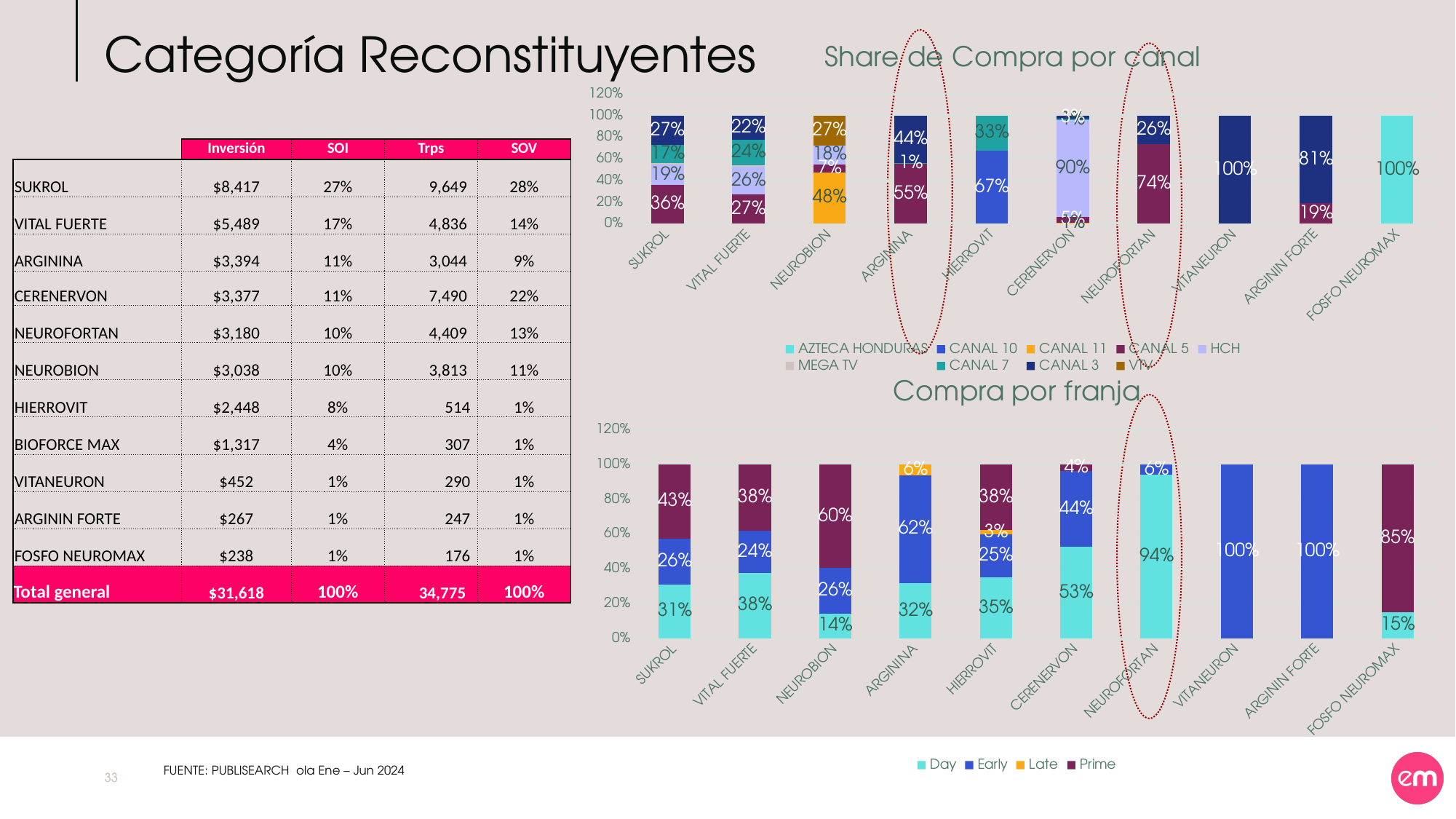

# Categoría Reconstituyentes

### Chart: Share de Compra por canal

| Category | AZTECA HONDURAS | CANAL 10 | CANAL 11 | CANAL 5 | HCH | MEGA TV | CANAL 7 | CANAL 3 | VTV |
|---|---|---|---|---|---|---|---|---|---|
| SUKROL | None | None | None | 0.35855497881237014 | 0.18772511758383456 | 0.017343177035482632 | 0.16526610112128778 | 0.2691609342569779 | None |
| VITAL FUERTE | None | None | None | 0.2679250024192039 | 0.258005494602669 | 0.01486414096986404 | 0.2363513794550741 | 0.22158841794875048 | None |
| NEUROBION | None | None | 0.47549295755408283 | 0.07265579162928013 | 0.17671983618485518 | None | None | None | 0.2747579766556676 |
| ARGININA | None | None | None | 0.5540686497343734 | None | None | 0.005499435915242754 | 0.4382421793565488 | None |
| HIERROVIT | None | 0.6748566513308074 | None | None | None | None | 0.3251433486691926 | None | None |
| CERENERVON | None | None | 0.01093125553941876 | 0.05170515664203535 | 0.8978543220345803 | None | 0.008022898685970814 | 0.027199171185855787 | None |
| NEUROFORTAN | None | None | None | 0.7359740277818756 | None | None | None | 0.26402597221812446 | None |
| VITANEURON | None | None | None | None | None | None | None | 1.0 | None |
| ARGININ FORTE | None | None | None | 0.18997340732107 | None | None | None | 0.81002659267893 | None |
| FOSFO NEUROMAX | 1.0 | None | None | None | None | None | None | None | None |
|  | Inversión | SOI | Trps | SOV |
| --- | --- | --- | --- | --- |
| SUKROL | $8,417 | 27% | 9,649 | 28% |
| VITAL FUERTE | $5,489 | 17% | 4,836 | 14% |
| ARGININA | $3,394 | 11% | 3,044 | 9% |
| CERENERVON | $3,377 | 11% | 7,490 | 22% |
| NEUROFORTAN | $3,180 | 10% | 4,409 | 13% |
| NEUROBION | $3,038 | 10% | 3,813 | 11% |
| HIERROVIT | $2,448 | 8% | 514 | 1% |
| BIOFORCE MAX | $1,317 | 4% | 307 | 1% |
| VITANEURON | $452 | 1% | 290 | 1% |
| ARGININ FORTE | $267 | 1% | 247 | 1% |
| FOSFO NEUROMAX | $238 | 1% | 176 | 1% |
| Total general | $31,618 | 100% | 34,775 | 100% |

### Chart: Compra por franja

| Category | Day | Early | Late | Prime |
|---|---|---|---|---|
| SUKROL | 0.3090413885936445 | 0.2649931015715118 | None | 0.42511364156589126 |
| VITAL FUERTE | 0.3762961419448574 | 0.24061277648928284 | None | 0.3809928799584577 |
| NEUROBION | 0.14282999140921784 | 0.2604225587537936 | None | 0.5960967389736107 |
| ARGININA | 0.31764991749733446 | 0.6203703043509039 | 0.06197977815176164 | None |
| HIERROVIT | 0.34999453988739887 | 0.24544158602553312 | 0.027208431473769955 | 0.37735544261329806 |
| CERENERVON | 0.5257577937009386 | 0.4350386168807424 | None | 0.03920358941831917 |
| NEUROFORTAN | 0.9386773522272621 | 0.06132264777273797 | None | None |
| VITANEURON | None | 1.0 | None | None |
| ARGININ FORTE | None | 1.0 | None | None |
| FOSFO NEUROMAX | 0.1512582781490052 | None | None | 0.848741721850995 |
FUENTE: PUBLISEARCH  ola Ene – Jun 2024

33
33